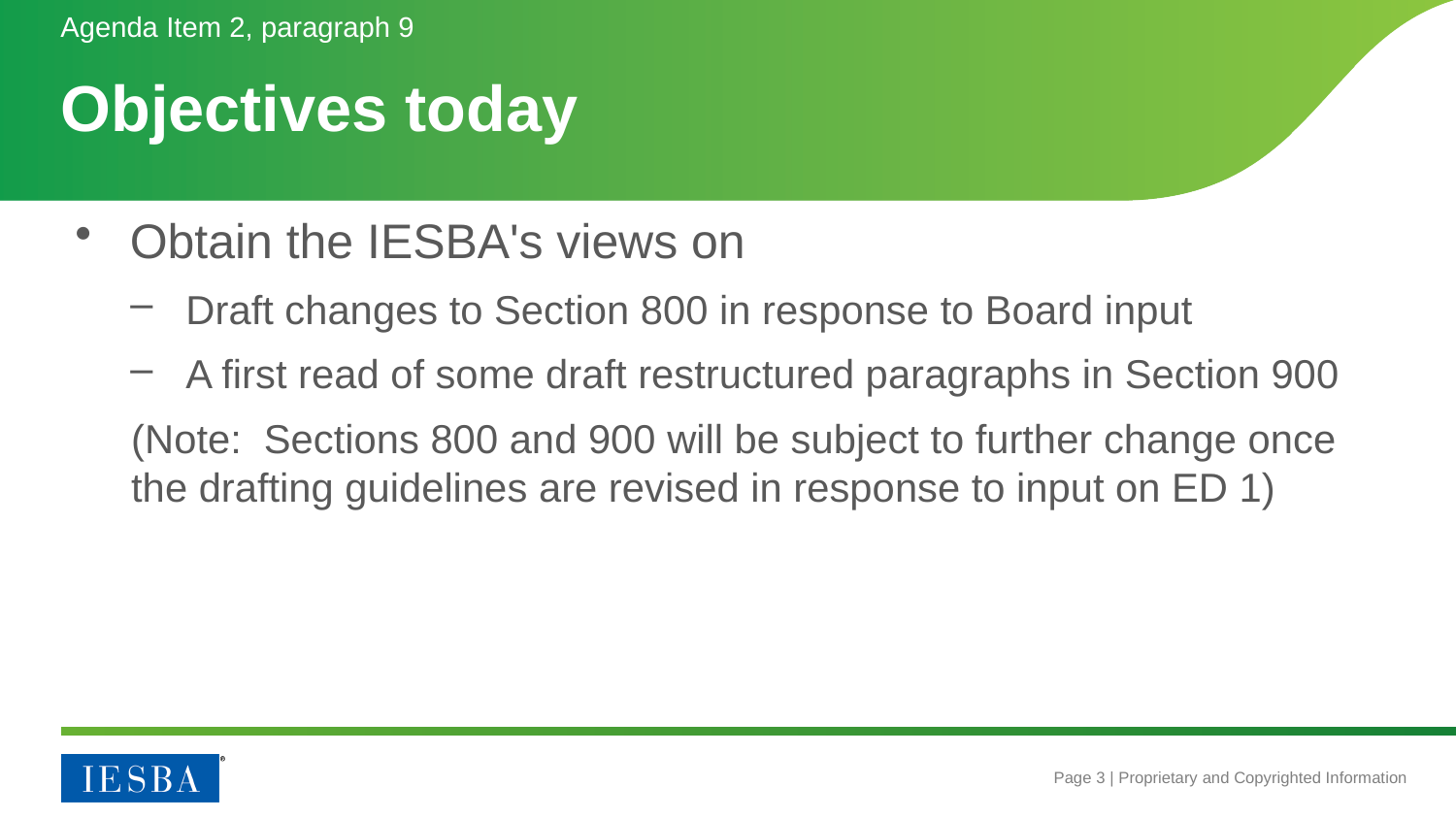

Agenda Item 2, paragraph 9
# Objectives today
Obtain the IESBA's views on
Draft changes to Section 800 in response to Board input
A first read of some draft restructured paragraphs in Section 900
(Note:  Sections 800 and 900 will be subject to further change once the drafting guidelines are revised in response to input on ED 1)